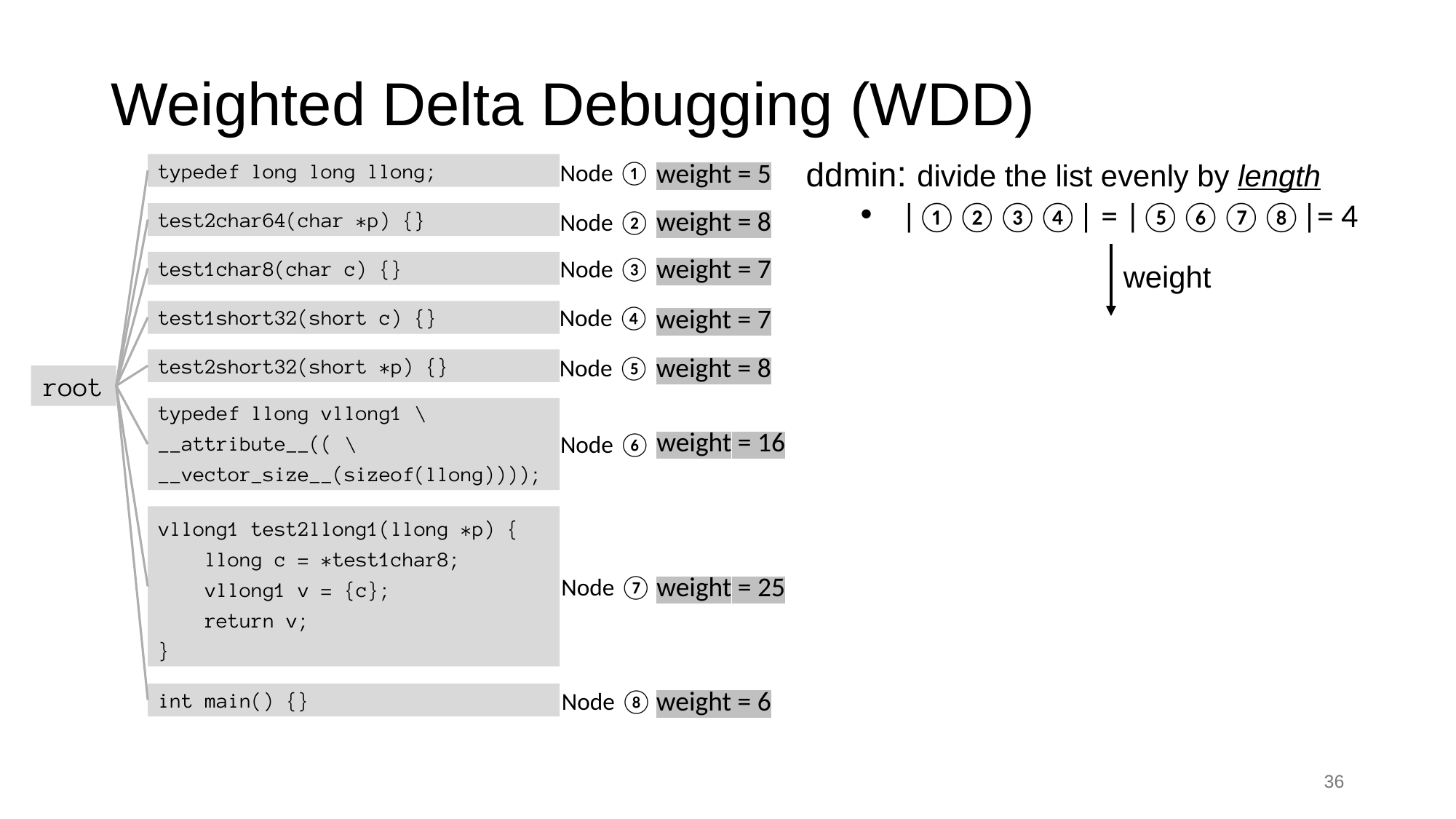

Weighted Delta Debugging (WDD)
ddmin: divide the list evenly by length
|①②③④| = |⑤⑥⑦⑧|= 4
weight = 5
Node ①
typedef long long llong;
weight = 8
Node ②
test2char64(char *p) {}
weight = 7
Node ③
test1char8(char c) {}
weight
weight = 7
Node ④
test1short32(short c) {}
weight = 8
Node ⑤
test2short32(short *p) {}
root
typedef llong vllong1 \
__attribute__(( \
__vector_size__(sizeof(llong))));
weight = 16
Node ⑥
vllong1 test2llong1(llong *p) {
    llong c = *test1char8;
    vllong1 v = {c};
    return v;
}
weight = 25
Node ⑦
weight = 6
Node ⑧
int main() {}
36